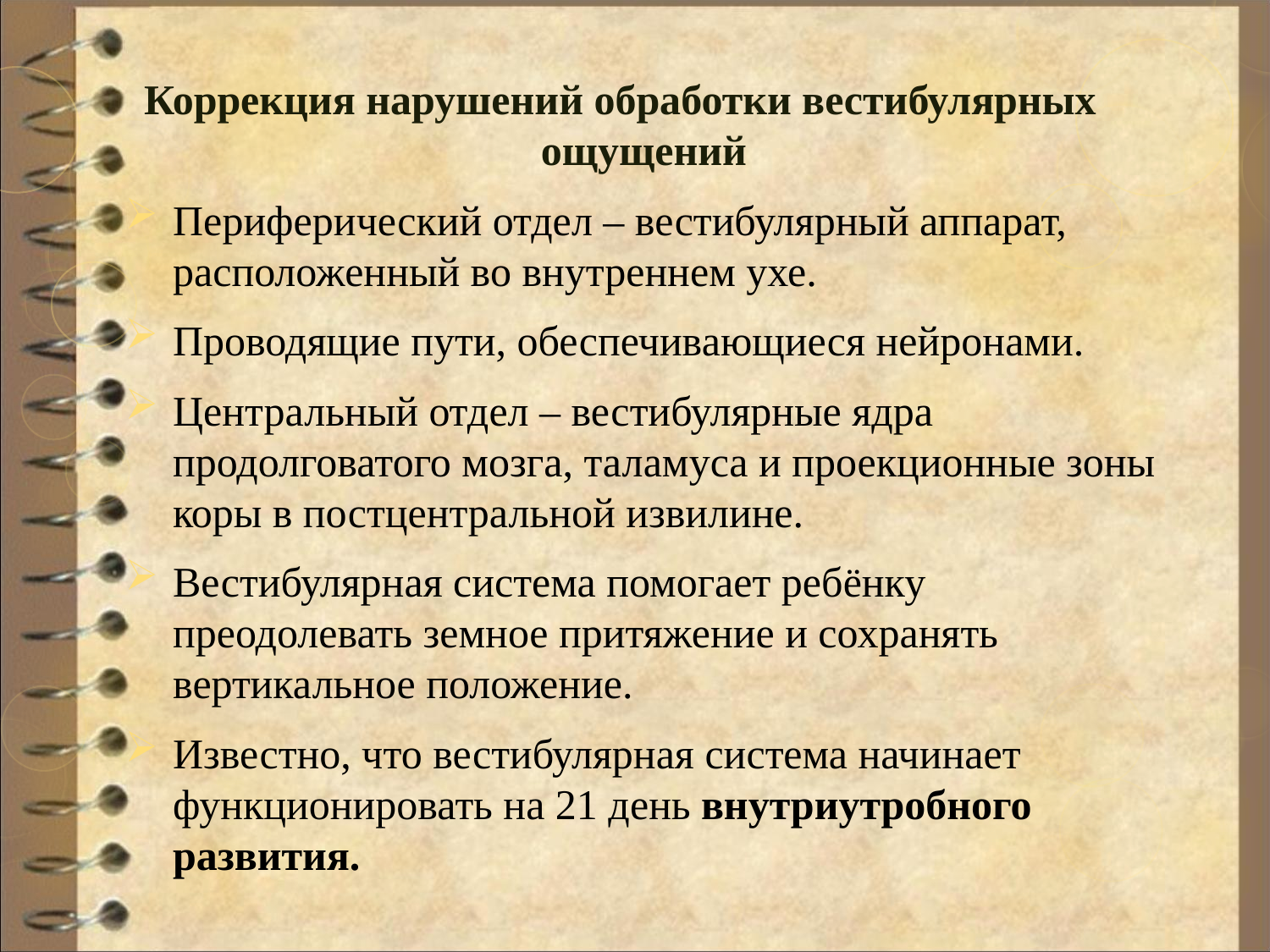

Коррекция нарушений обработки вестибулярных ощущений
Периферический отдел – вестибулярный аппарат, расположенный во внутреннем ухе.
Проводящие пути, обеспечивающиеся нейронами.
Центральный отдел – вестибулярные ядра продолговатого мозга, таламуса и проекционные зоны коры в постцентральной извилине.
Вестибулярная система помогает ребёнку преодолевать земное притяжение и сохранять вертикальное положение.
Известно, что вестибулярная система начинает функционировать на 21 день внутриутробного развития.